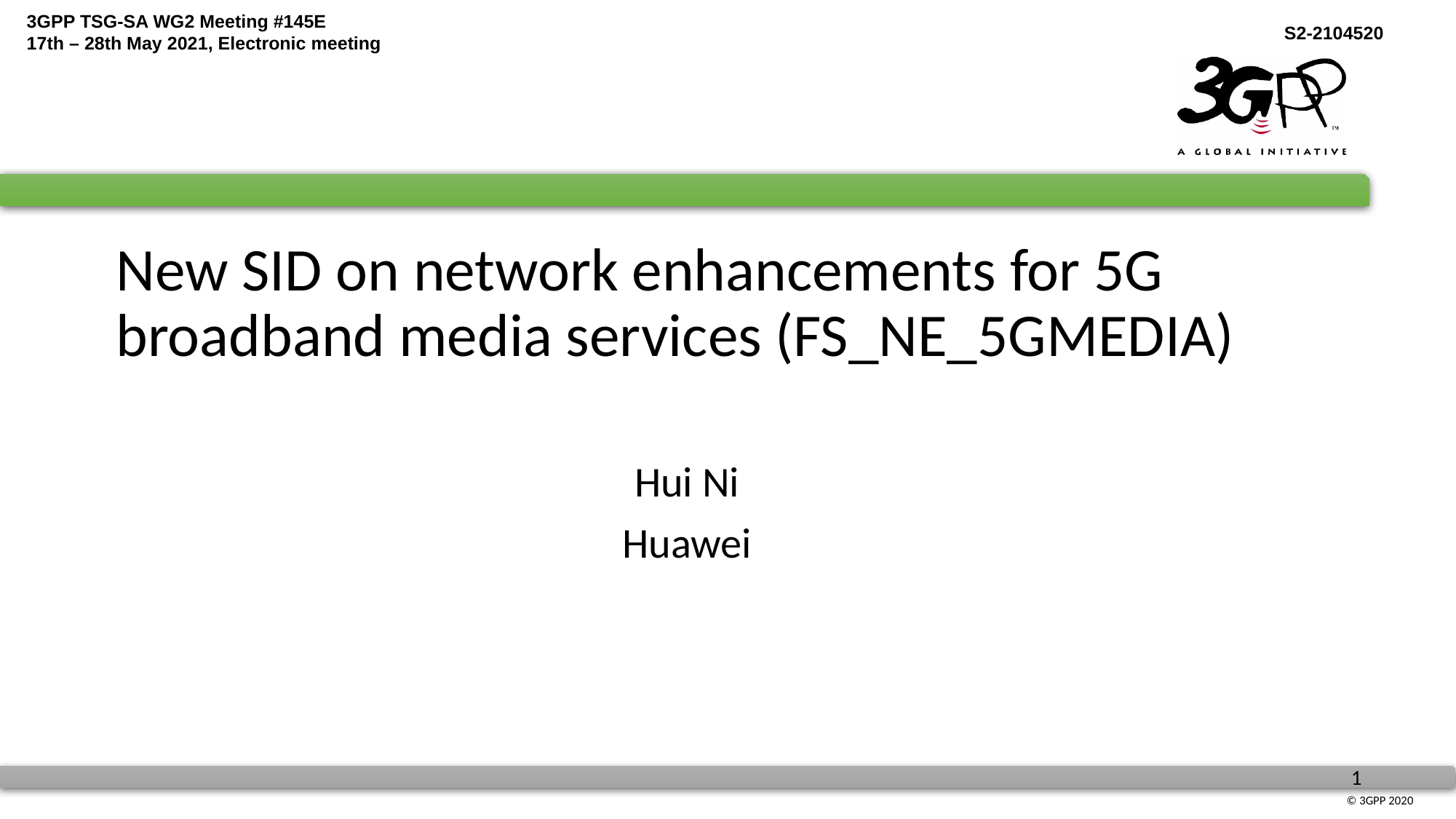

# New SID on network enhancements for 5G broadband media services (FS_NE_5GMEDIA)
Hui Ni
Huawei